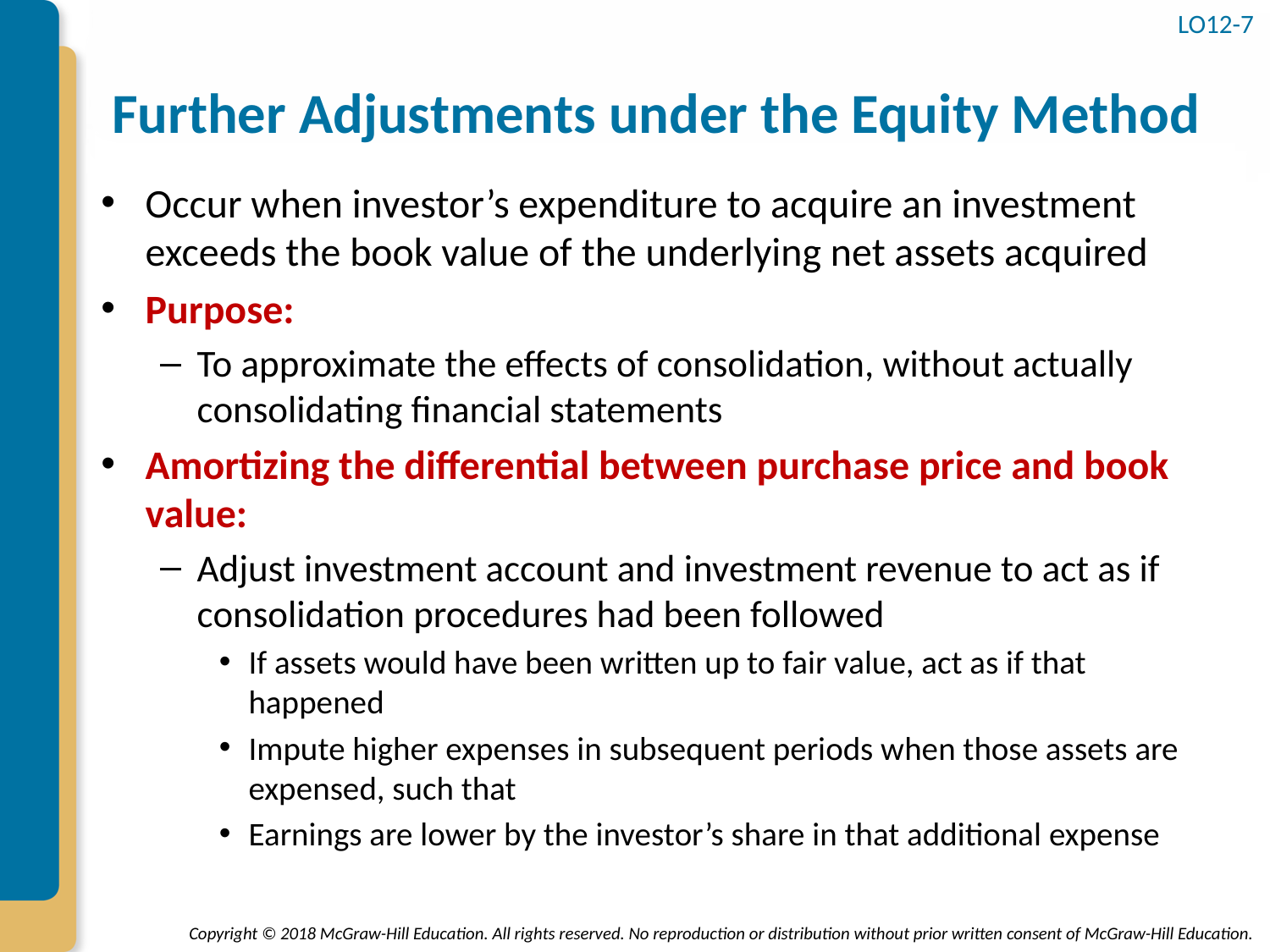

LO12-7
# Further Adjustments under the Equity Method
Occur when investor’s expenditure to acquire an investment exceeds the book value of the underlying net assets acquired
Purpose:
To approximate the effects of consolidation, without actually consolidating financial statements
Amortizing the differential between purchase price and book value:
Adjust investment account and investment revenue to act as if consolidation procedures had been followed
If assets would have been written up to fair value, act as if that happened
Impute higher expenses in subsequent periods when those assets are expensed, such that
Earnings are lower by the investor’s share in that additional expense